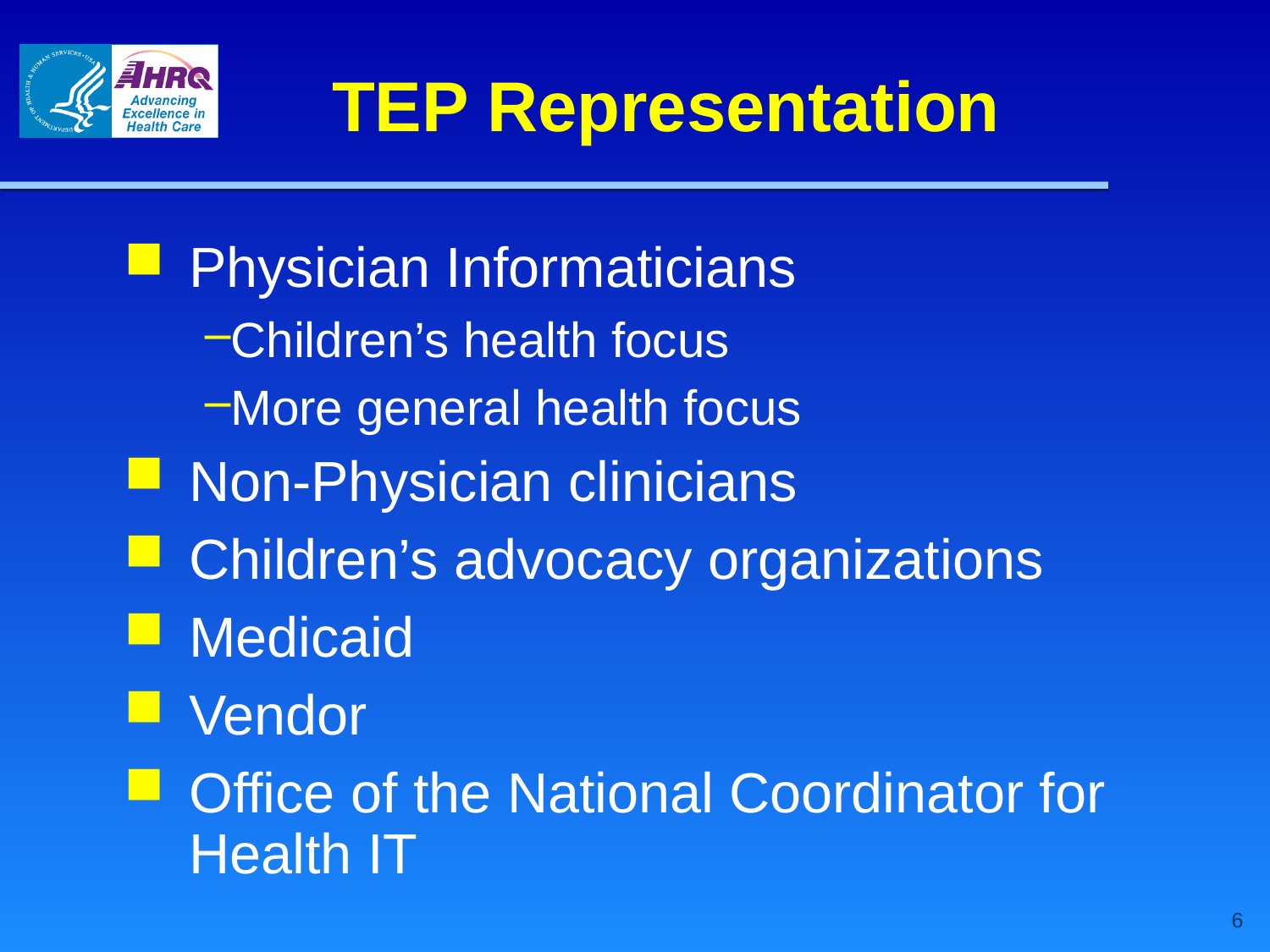

TEP Representation
Physician Informaticians
Children’s health focus
More general health focus
Non-Physician clinicians
Children’s advocacy organizations
Medicaid
Vendor
Office of the National Coordinator for Health IT
6